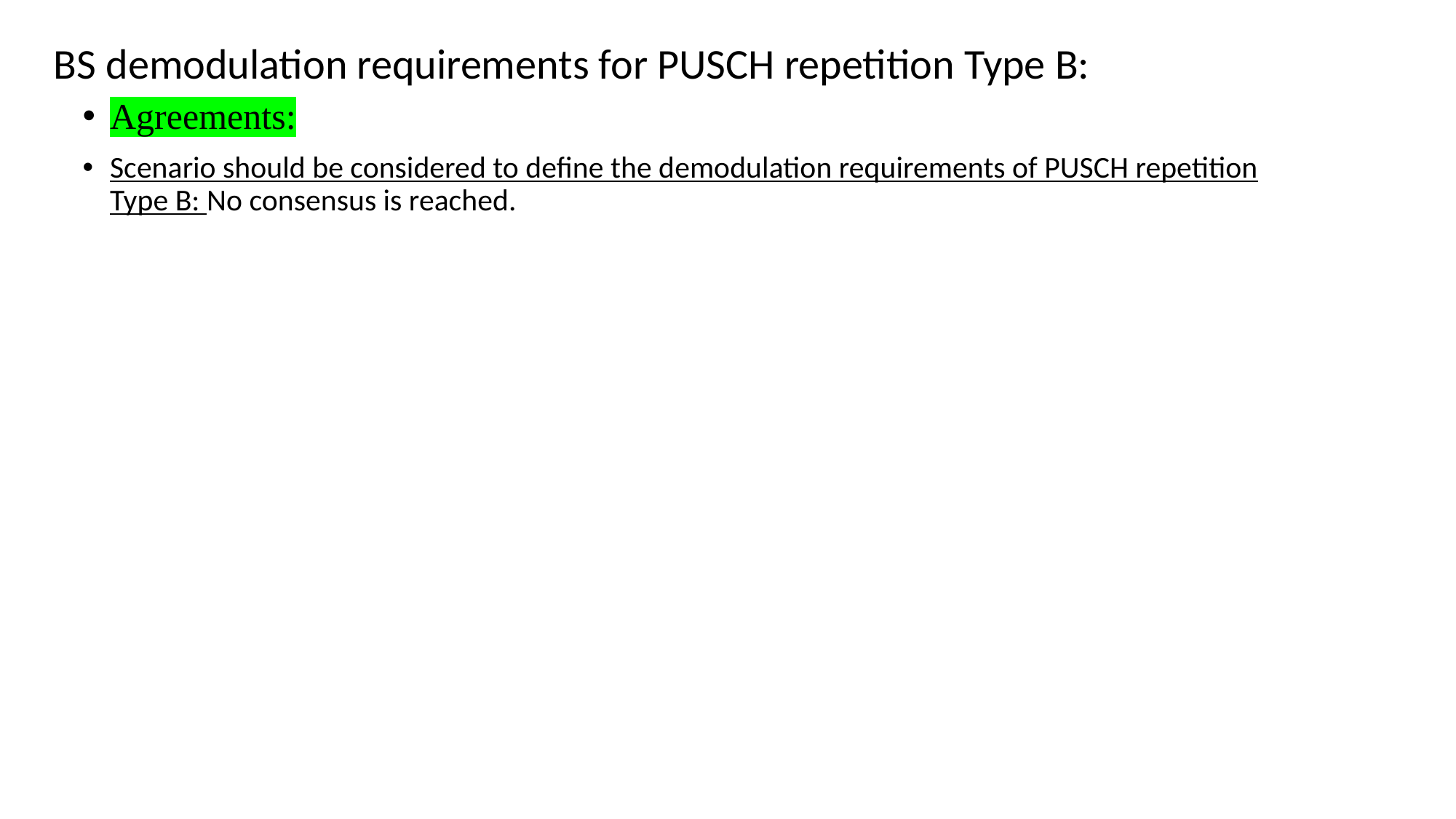

BS demodulation requirements for PUSCH repetition Type B:
Agreements:
Scenario should be considered to define the demodulation requirements of PUSCH repetition Type B: No consensus is reached.